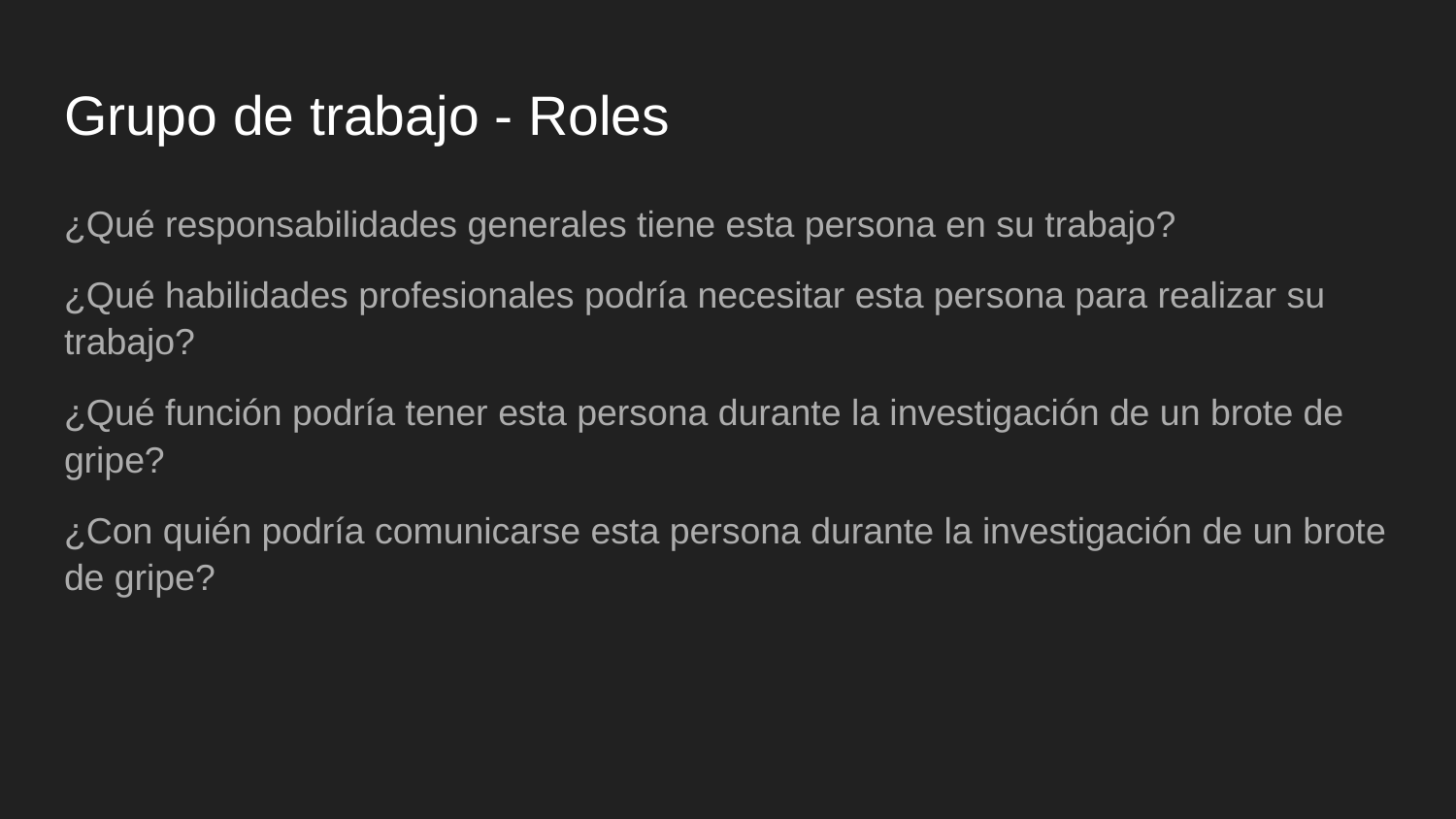

# Grupo de trabajo - Roles
¿Qué responsabilidades generales tiene esta persona en su trabajo?
¿Qué habilidades profesionales podría necesitar esta persona para realizar su trabajo?
¿Qué función podría tener esta persona durante la investigación de un brote de gripe?
¿Con quién podría comunicarse esta persona durante la investigación de un brote de gripe?